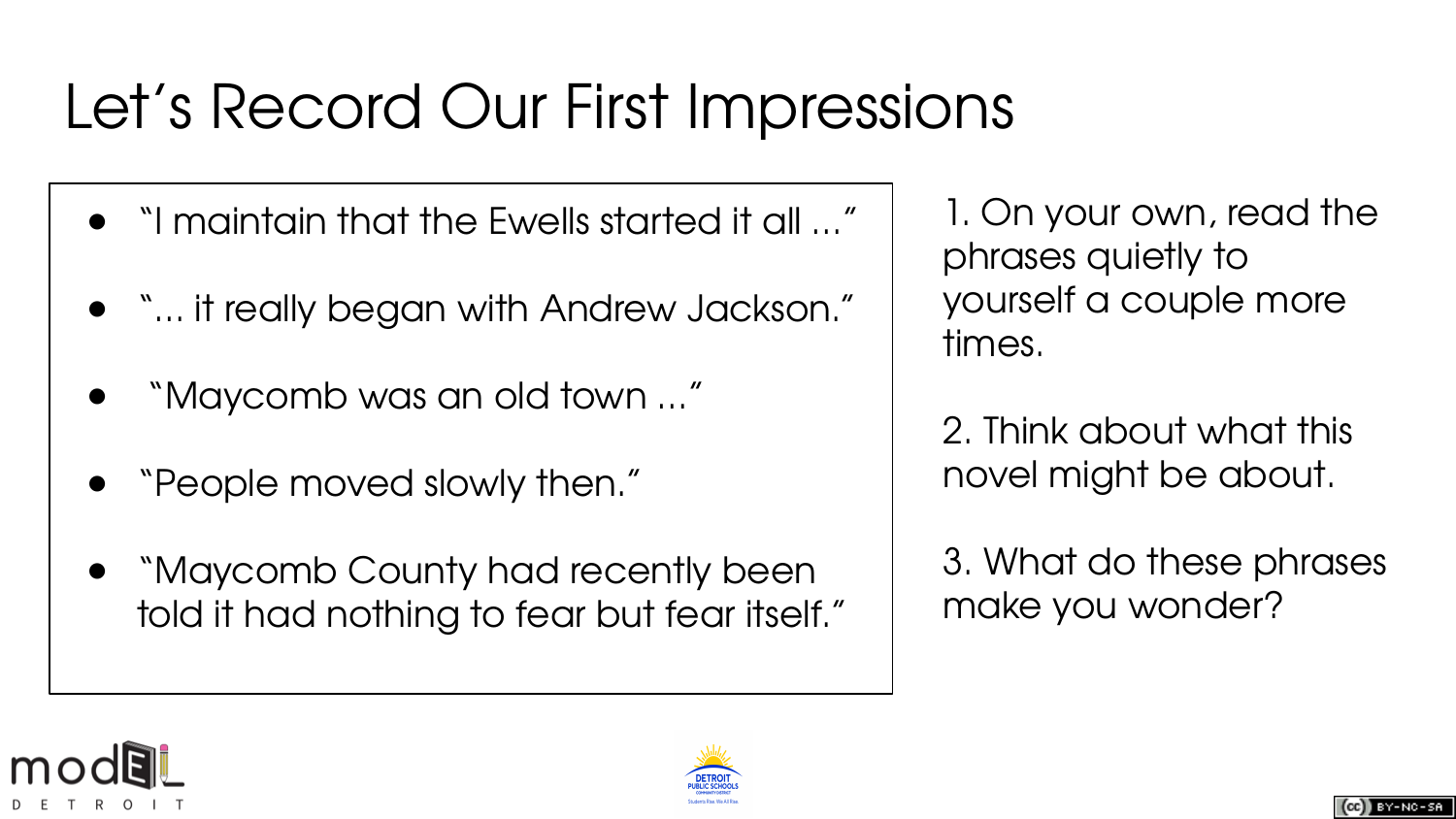

# Let’s Record Our First Impressions
“I maintain that the Ewells started it all …”
“… it really began with Andrew Jackson.”
 “Maycomb was an old town …”
“People moved slowly then.”
“Maycomb County had recently been told it had nothing to fear but fear itself.”
1. On your own, read the phrases quietly to yourself a couple more times.
2. Think about what this novel might be about.
3. What do these phrases make you wonder?